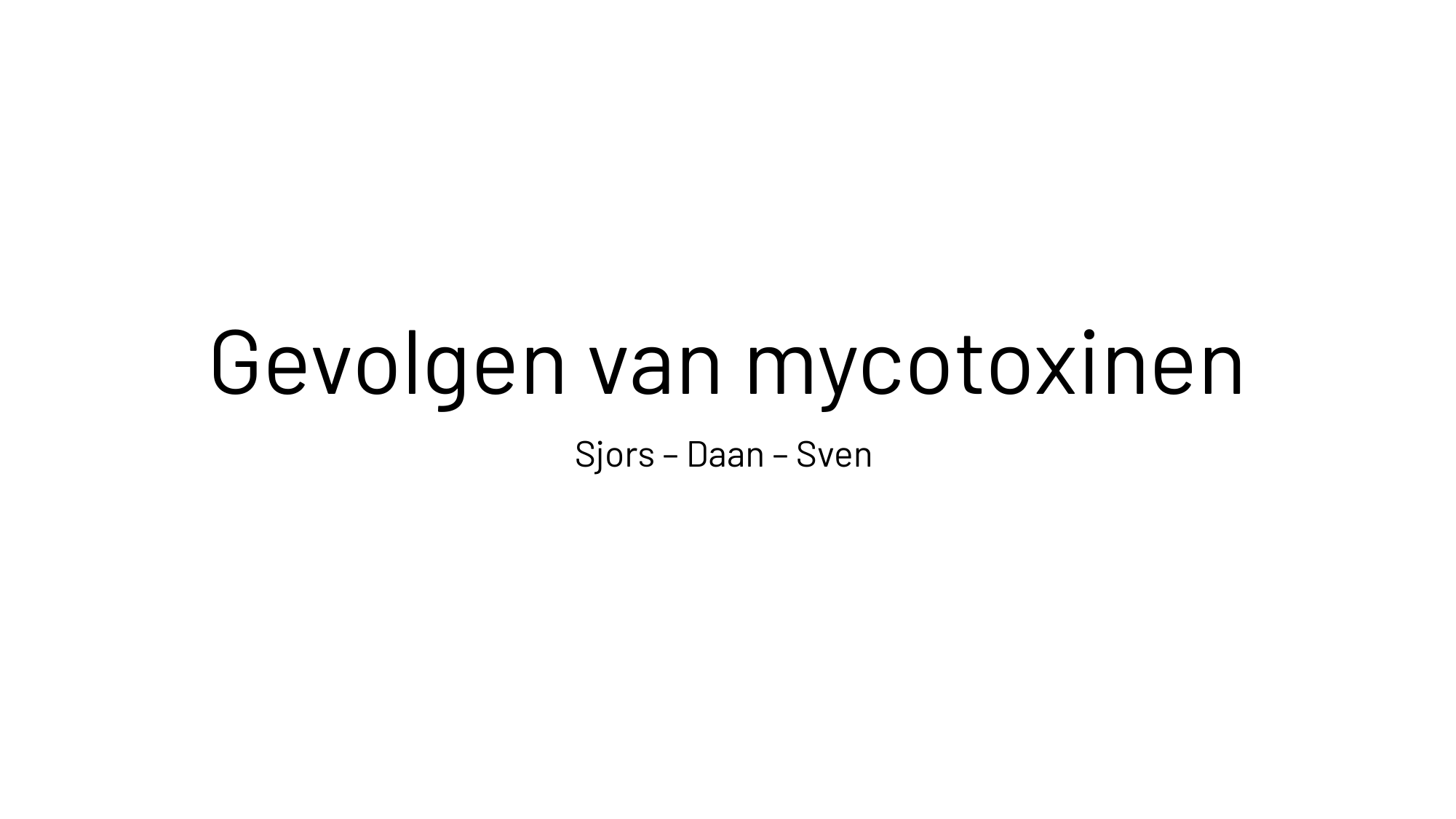

# Gevolgen van mycotoxinen
Sjors – Daan – Sven